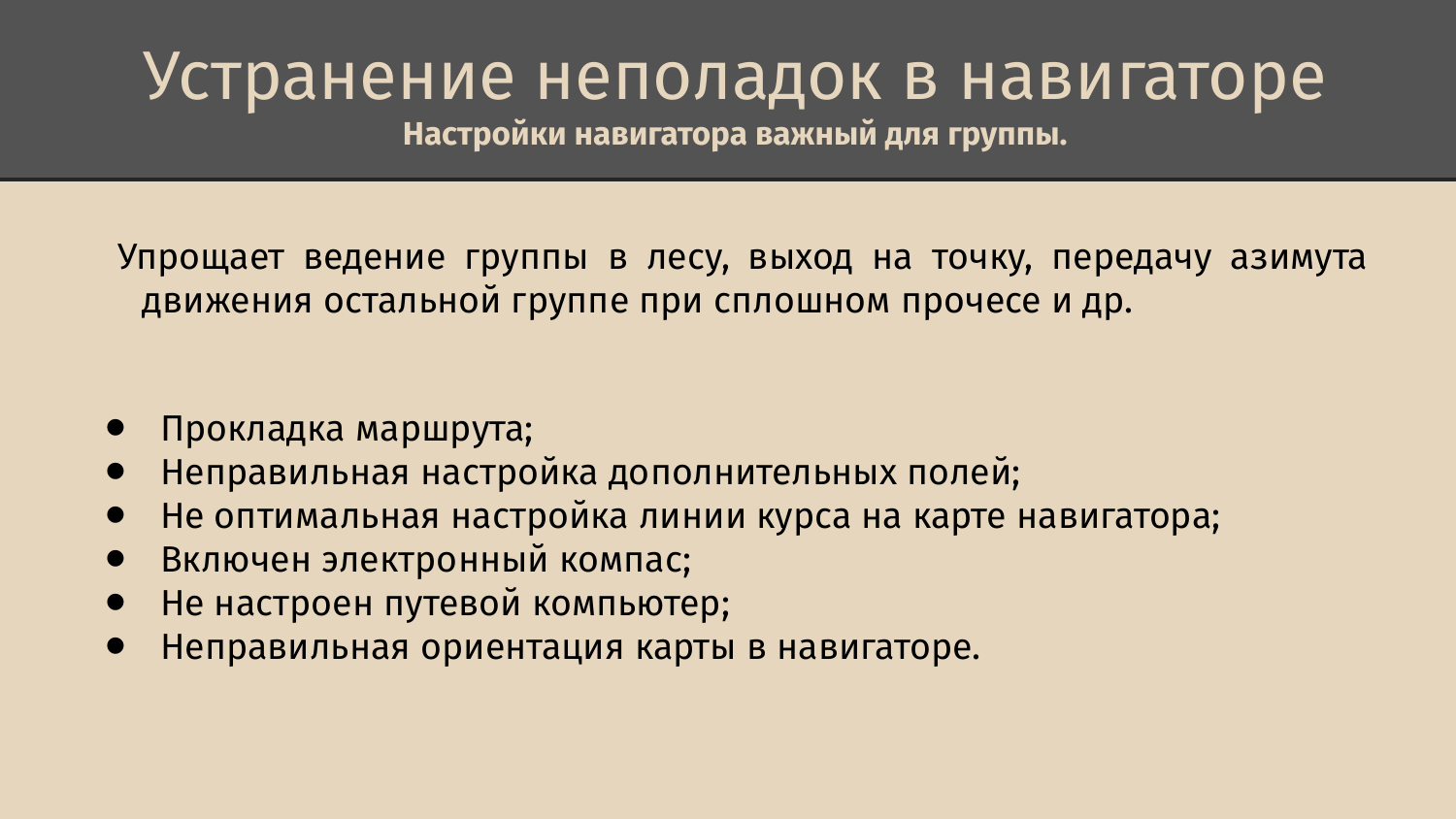

# Устранение неполадок в навигаторе
Настройки навигатора важный для группы.
Упрощает ведение группы в лесу, выход на точку, передачу азимута движения остальной группе при сплошном прочесе и др.

Прокладка маршрута;
Неправильная настройка дополнительных полей;
Не оптимальная настройка линии курса на карте навигатора;
Включен электронный компас;
Не настроен путевой компьютер;
Неправильная ориентация карты в навигаторе.